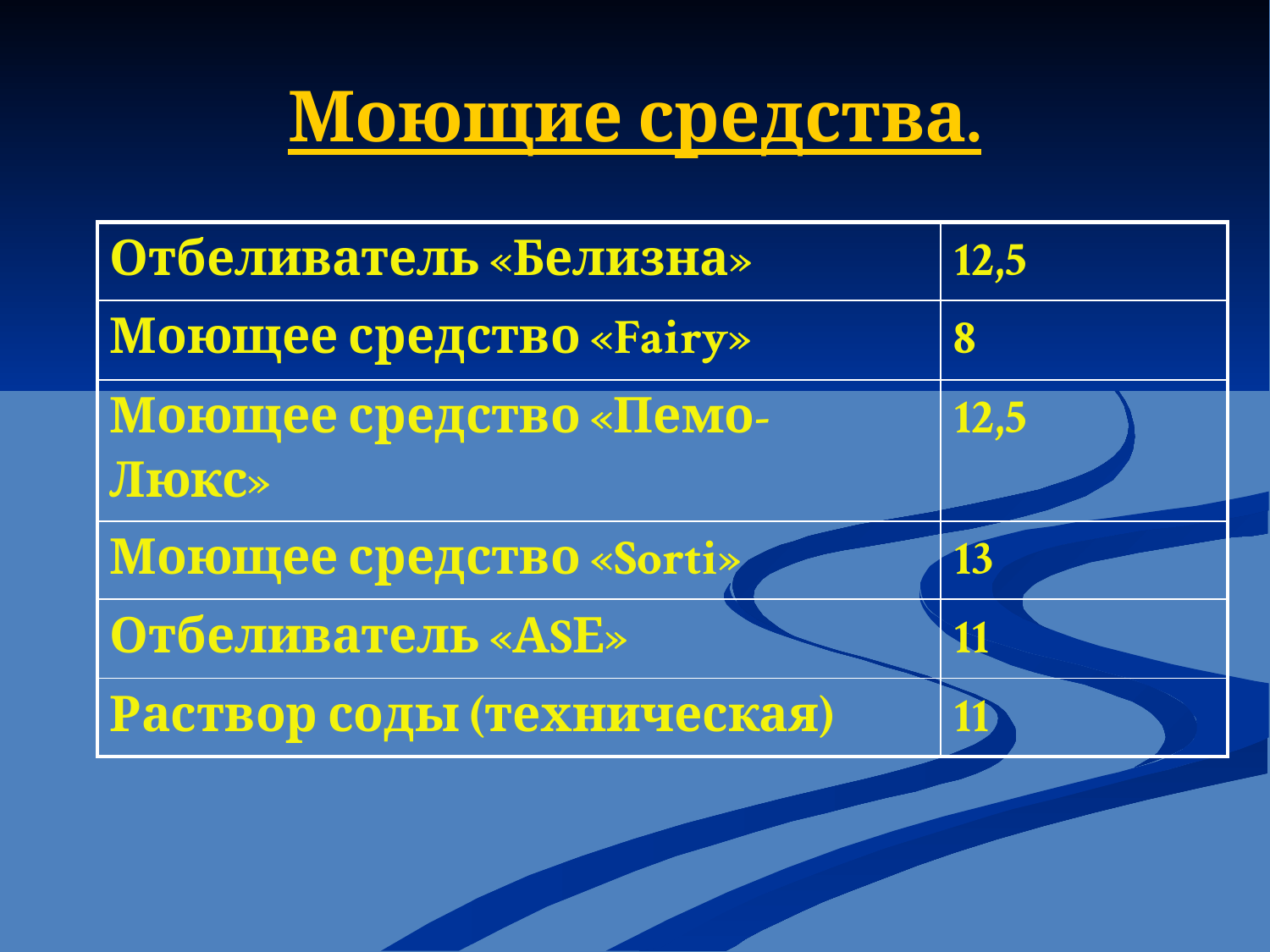

# Моющие средства.
| Отбеливатель «Белизна» | 12,5 |
| --- | --- |
| Моющее средство «Fairy» | 8 |
| Моющее средство «Пемо-Люкс» | 12,5 |
| Моющее средство «Sorti» | 13 |
| Отбеливатель «АSЕ» | 11 |
| Раствор соды (техническая) | 11 |